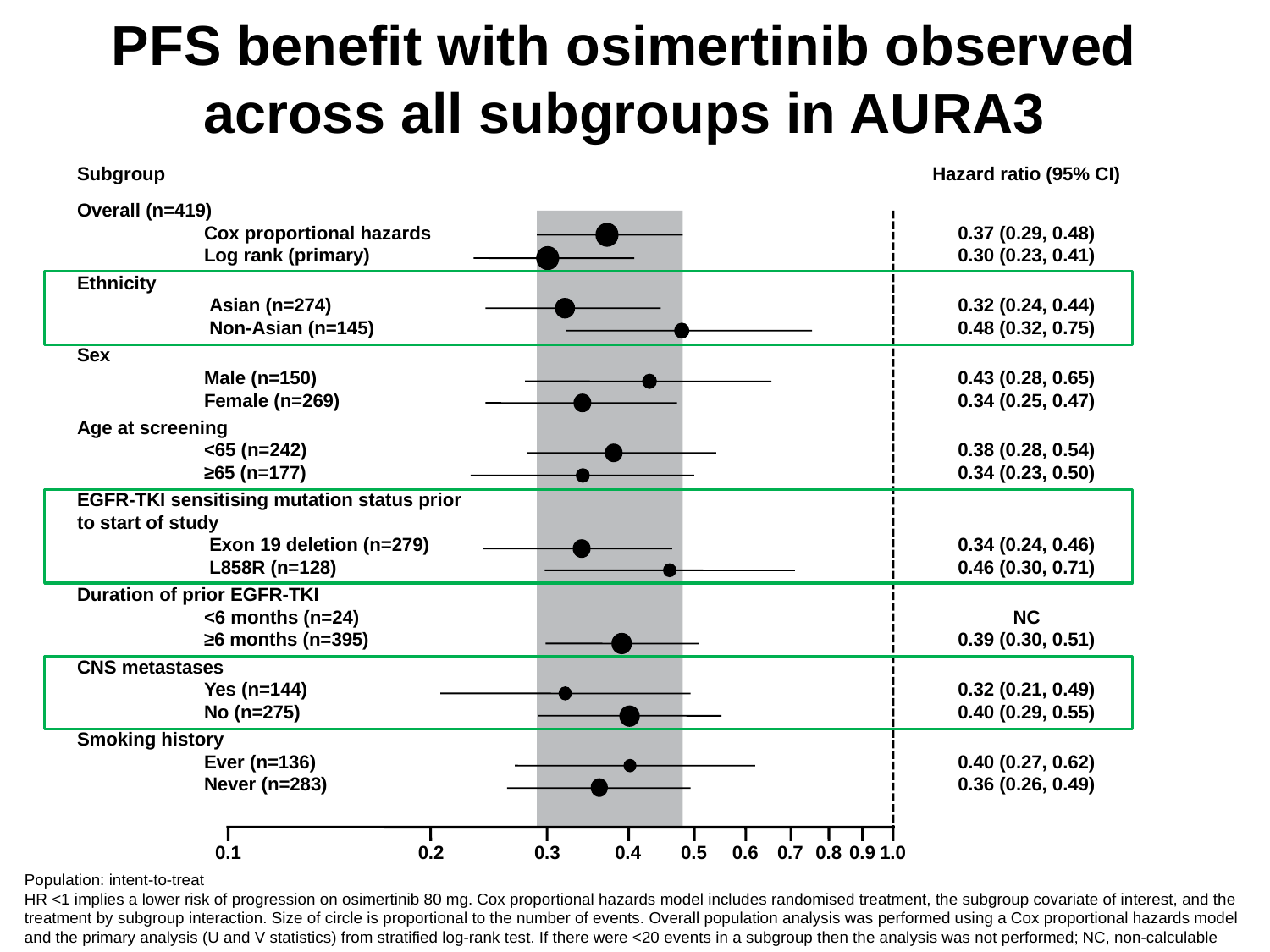

# PFS benefit with osimertinib observed across all subgroups in AURA3
Subgroup
Overall (n=419)
	Cox proportional hazards
	Log rank (primary)
Ethnicity
	 Asian (n=274)
	 Non-Asian (n=145)
Sex
	Male (n=150)
	Female (n=269)
Age at screening
	<65 (n=242)
	≥65 (n=177)
EGFR-TKI sensitising mutation status prior to start of study
	 Exon 19 deletion (n=279)
	 L858R (n=128)
Duration of prior EGFR-TKI
	<6 months (n=24)
	≥6 months (n=395)
CNS metastases
	Yes (n=144)
	No (n=275)
Smoking history
	Ever (n=136)
	Never (n=283)
Hazard ratio (95% CI)

0.37 (0.29, 0.48)
0.30 (0.23, 0.41)

0.32 (0.24, 0.44)
0.48 (0.32, 0.75)

0.43 (0.28, 0.65)
0.34 (0.25, 0.47)

0.38 (0.28, 0.54)
0.34 (0.23, 0.50)

0.34 (0.24, 0.46)
0.46 (0.30, 0.71)

NC
0.39 (0.30, 0.51)

0.32 (0.21, 0.49)
0.40 (0.29, 0.55)

0.40 (0.27, 0.62)
0.36 (0.26, 0.49)

0.1
0.2
0.3
0.4
0.5
0.6
0.7
0.8
0.9
1.0
Population: intent-to-treat
HR <1 implies a lower risk of progression on osimertinib 80 mg. Cox proportional hazards model includes randomised treatment, the subgroup covariate of interest, and the treatment by subgroup interaction. Size of circle is proportional to the number of events. Overall population analysis was performed using a Cox proportional hazards model and the primary analysis (U and V statistics) from stratified log-rank test. If there were <20 events in a subgroup then the analysis was not performed; NC, non-calculable